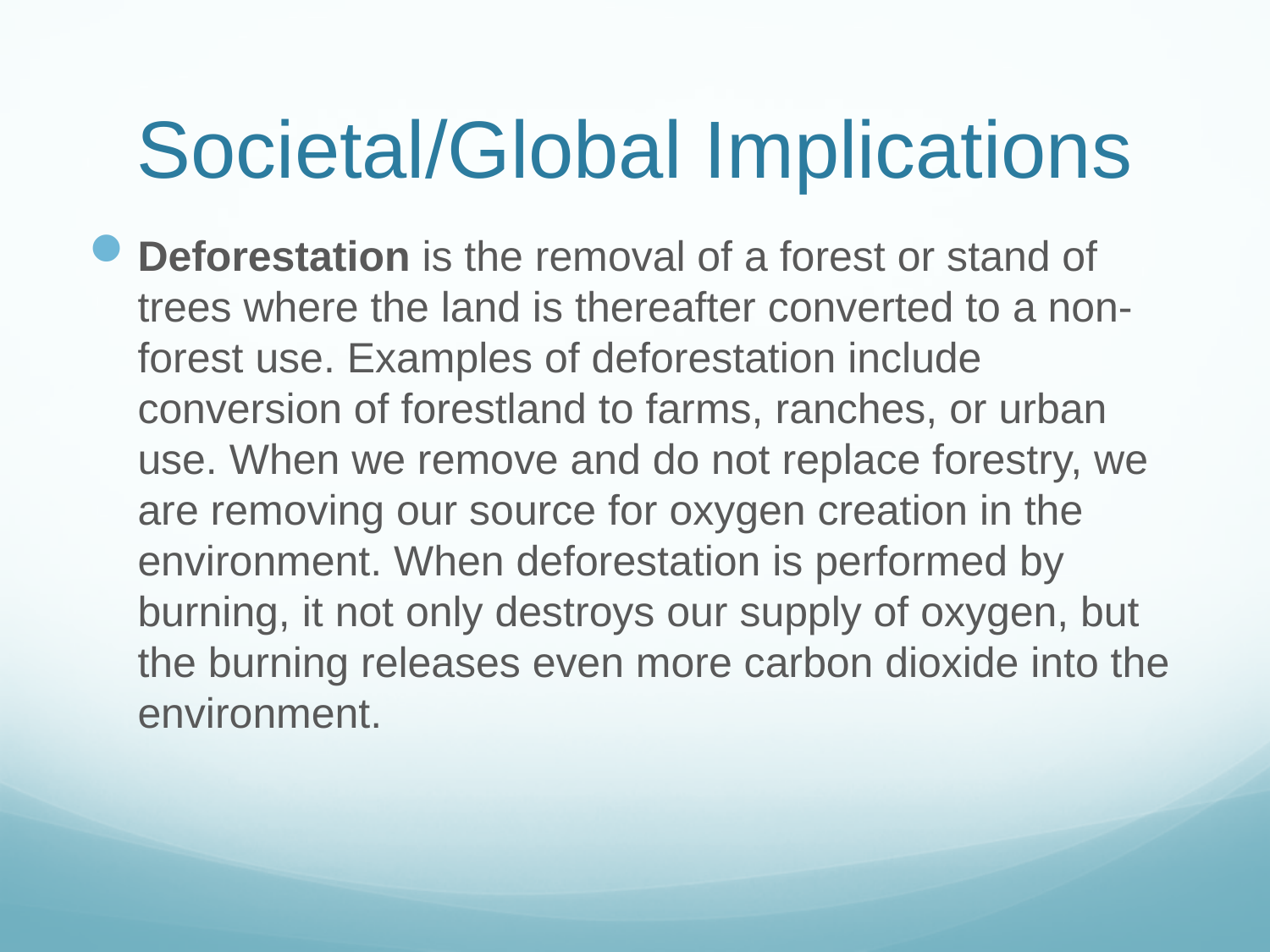

# Societal/Global Implications
Deforestation is the removal of a forest or stand of trees where the land is thereafter converted to a non-forest use. Examples of deforestation include conversion of forestland to farms, ranches, or urban use. When we remove and do not replace forestry, we are removing our source for oxygen creation in the environment. When deforestation is performed by burning, it not only destroys our supply of oxygen, but the burning releases even more carbon dioxide into the environment.